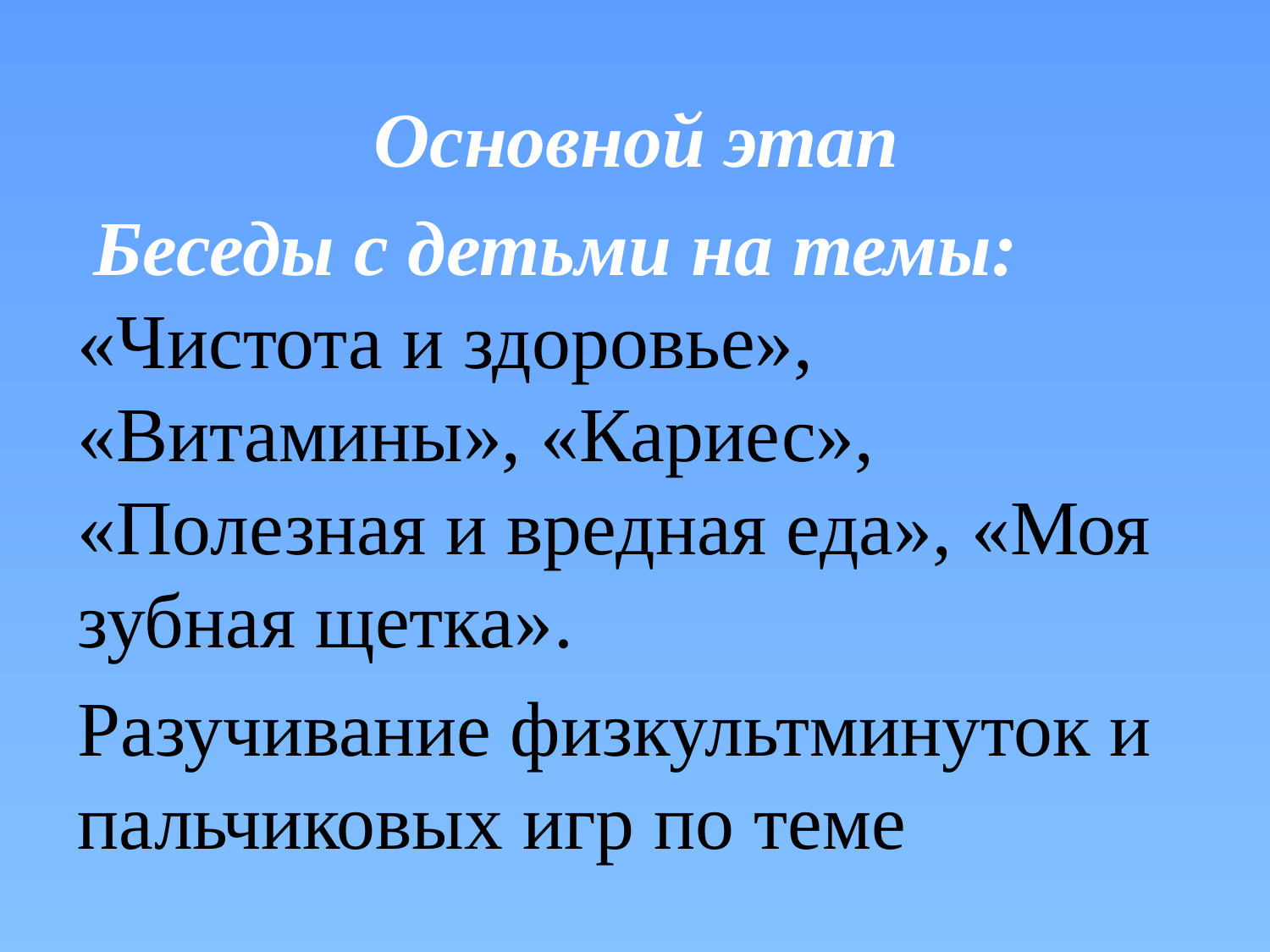

Основной этап
 Беседы с детьми на темы: «Чистота и здоровье», «Витамины», «Кариес», «Полезная и вредная еда», «Моя  зубная щетка».
Разучивание физкультминуток и пальчиковых игр по теме